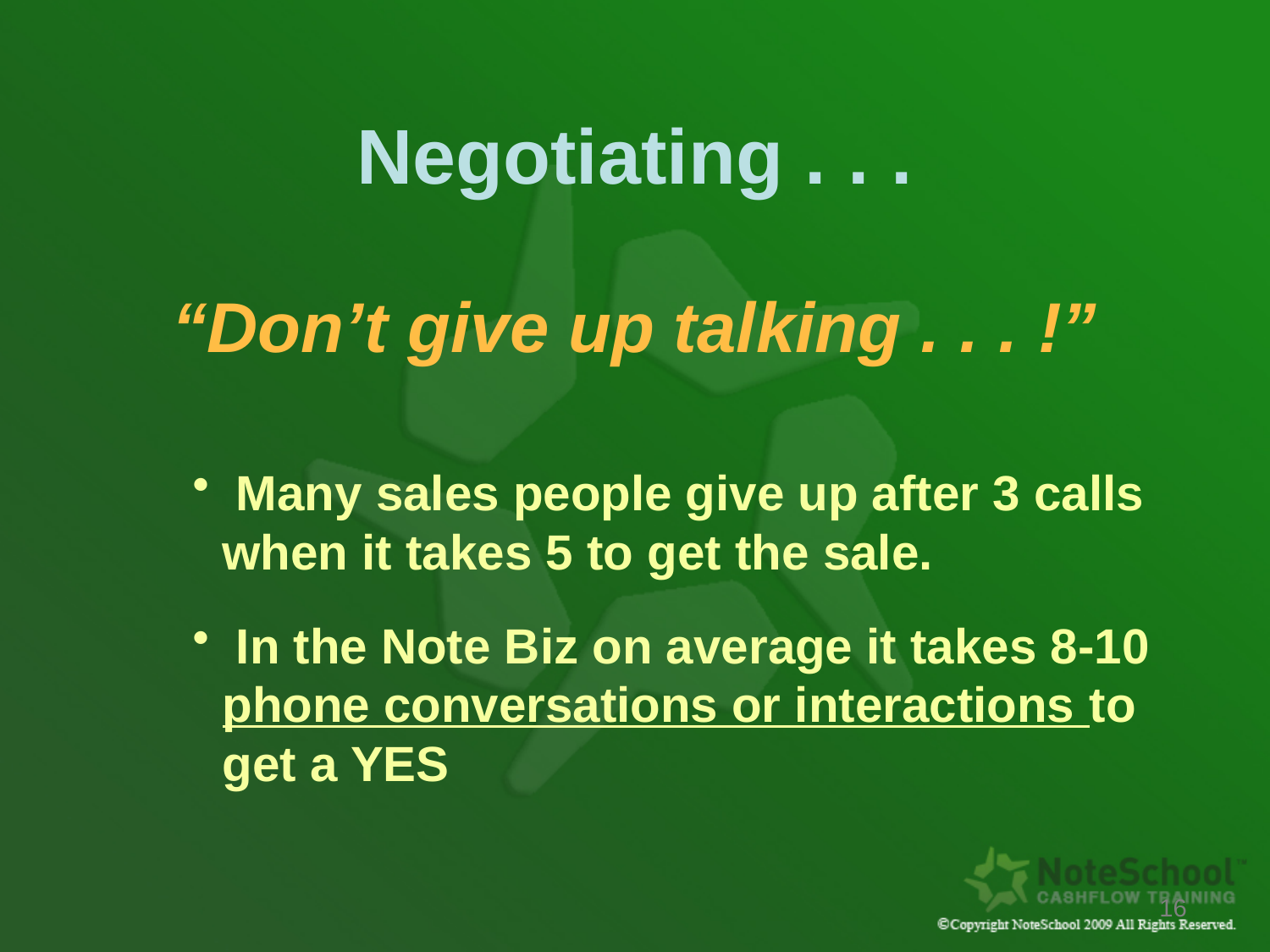

# Negotiating . . .
“Don’t give up talking . . . !”
 Many sales people give up after 3 calls when it takes 5 to get the sale.

 In the Note Biz on average it takes 8-10 phone conversations or interactions to get a YES